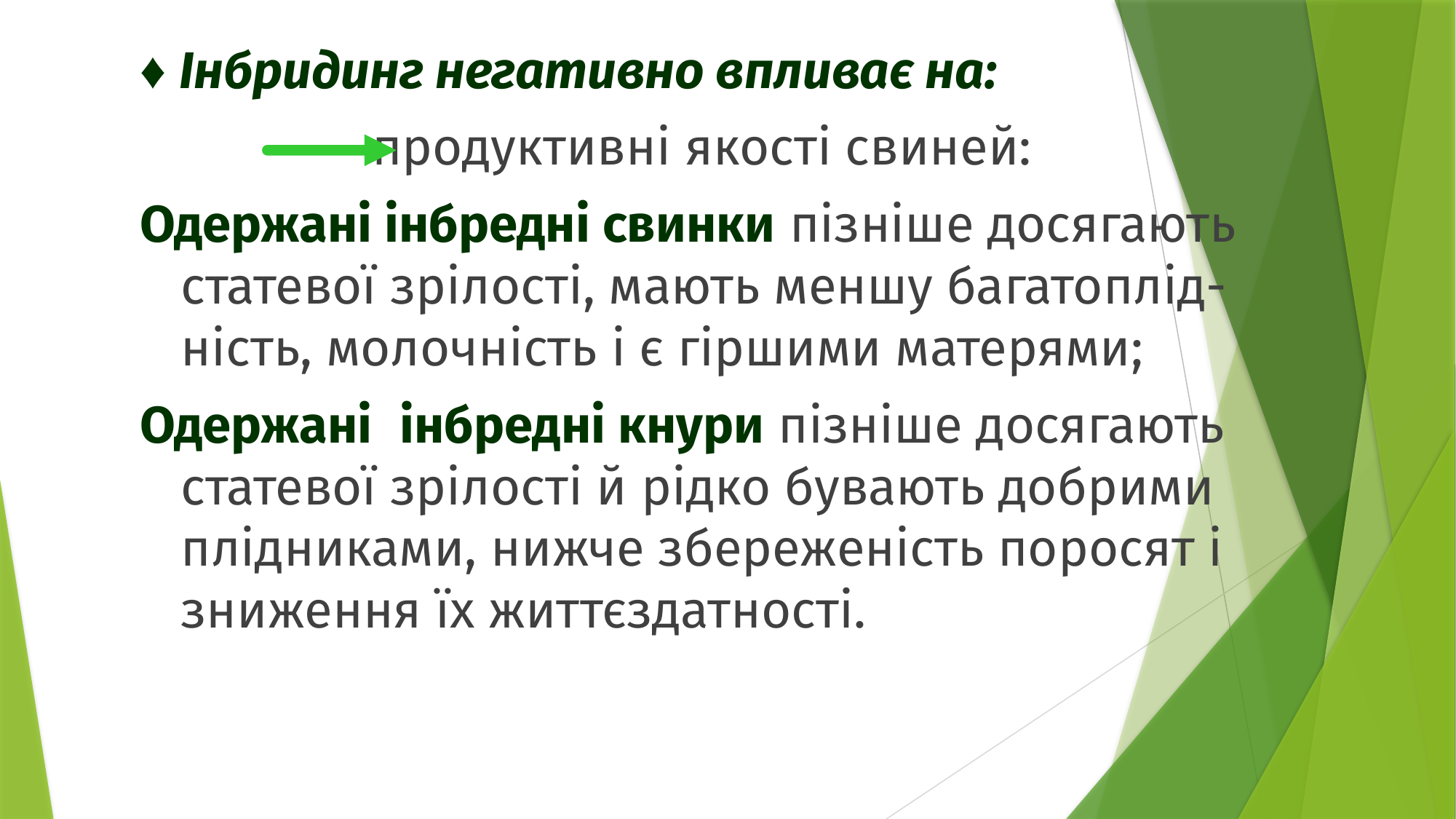

♦ Інбридинг негативно впливає на:
                 продуктивні якості свиней:
Одержані інбредні свинки пізніше досягають статевої зрілості, мають меншу багатоплід-ність, молочність і є гіршими матерями;
Одержані  інбредні кнури пізніше досягають статевої зрілості й рідко бувають добрими плідниками, нижче збереженість поросят і зниження їх життєздатності.